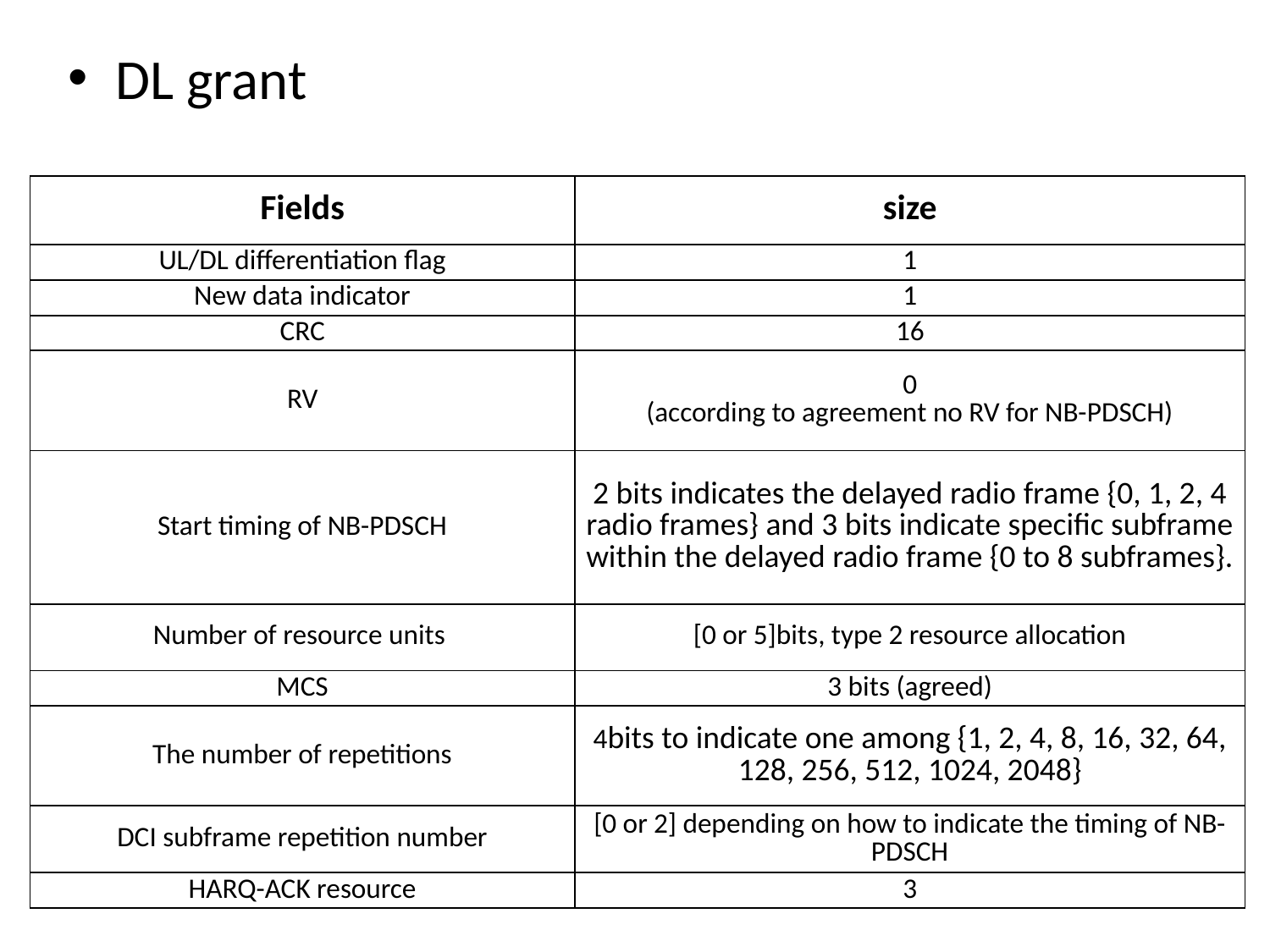

DL grant

| Fields | size |
| --- | --- |
| UL/DL differentiation flag | 1 |
| New data indicator | 1 |
| CRC | 16 |
| RV | 0 (according to agreement no RV for NB-PDSCH) |
| Start timing of NB-PDSCH | 2 bits indicates the delayed radio frame {0, 1, 2, 4 radio frames} and 3 bits indicate specific subframe within the delayed radio frame {0 to 8 subframes}. |
| Number of resource units | [0 or 5]bits, type 2 resource allocation |
| MCS | 3 bits (agreed) |
| The number of repetitions | 4bits to indicate one among {1, 2, 4, 8, 16, 32, 64, 128, 256, 512, 1024, 2048} |
| DCI subframe repetition number | [0 or 2] depending on how to indicate the timing of NB-PDSCH |
| HARQ-ACK resource | 3 |